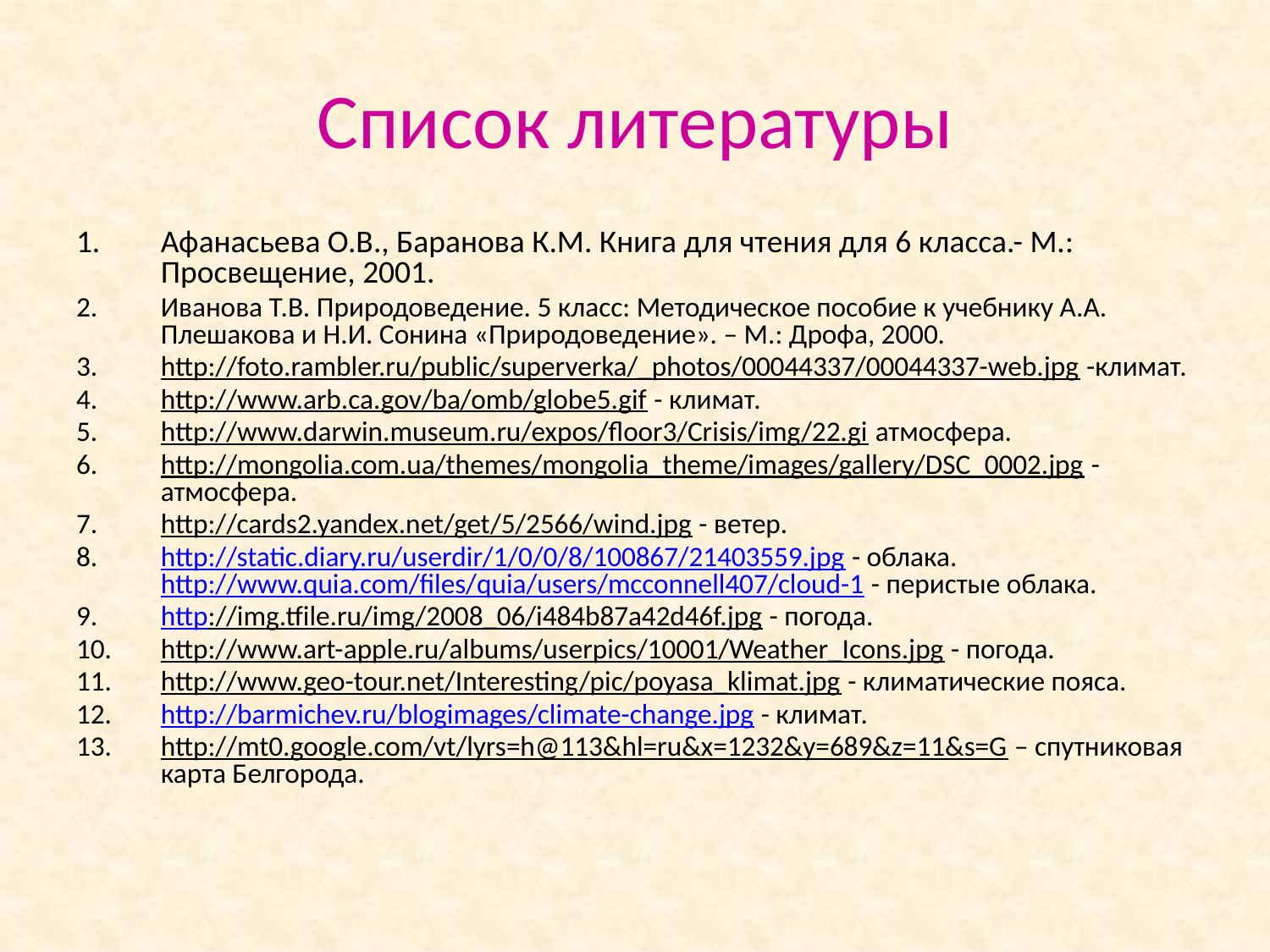

# Список литературы
Афанасьева О.В., Баранова К.М. Книга для чтения для 6 класса.- М.: Просвещение, 2001.
Иванова Т.В. Природоведение. 5 класс: Методическое пособие к учебнику А.А. Плешакова и Н.И. Сонина «Природоведение». – М.: Дрофа, 2000.
http://foto.rambler.ru/public/superverka/_photos/00044337/00044337-web.jpg -климат.
http://www.arb.ca.gov/ba/omb/globe5.gif - климат.
http://www.darwin.museum.ru/expos/floor3/Crisis/img/22.gi атмосфера.
http://mongolia.com.ua/themes/mongolia_theme/images/gallery/DSC_0002.jpg - атмосфера.
http://cards2.yandex.net/get/5/2566/wind.jpg - ветер.
http://static.diary.ru/userdir/1/0/0/8/100867/21403559.jpg - облака. http://www.quia.com/files/quia/users/mcconnell407/cloud-1 - перистые облака.
http://img.tfile.ru/img/2008_06/i484b87a42d46f.jpg - погода.
http://www.art-apple.ru/albums/userpics/10001/Weather_Icons.jpg - погода.
http://www.geo-tour.net/Interesting/pic/poyasa_klimat.jpg - климатические пояса.
http://barmichev.ru/blogimages/climate-change.jpg - климат.
http://mt0.google.com/vt/lyrs=h@113&hl=ru&x=1232&y=689&z=11&s=G – спутниковая карта Белгорода.